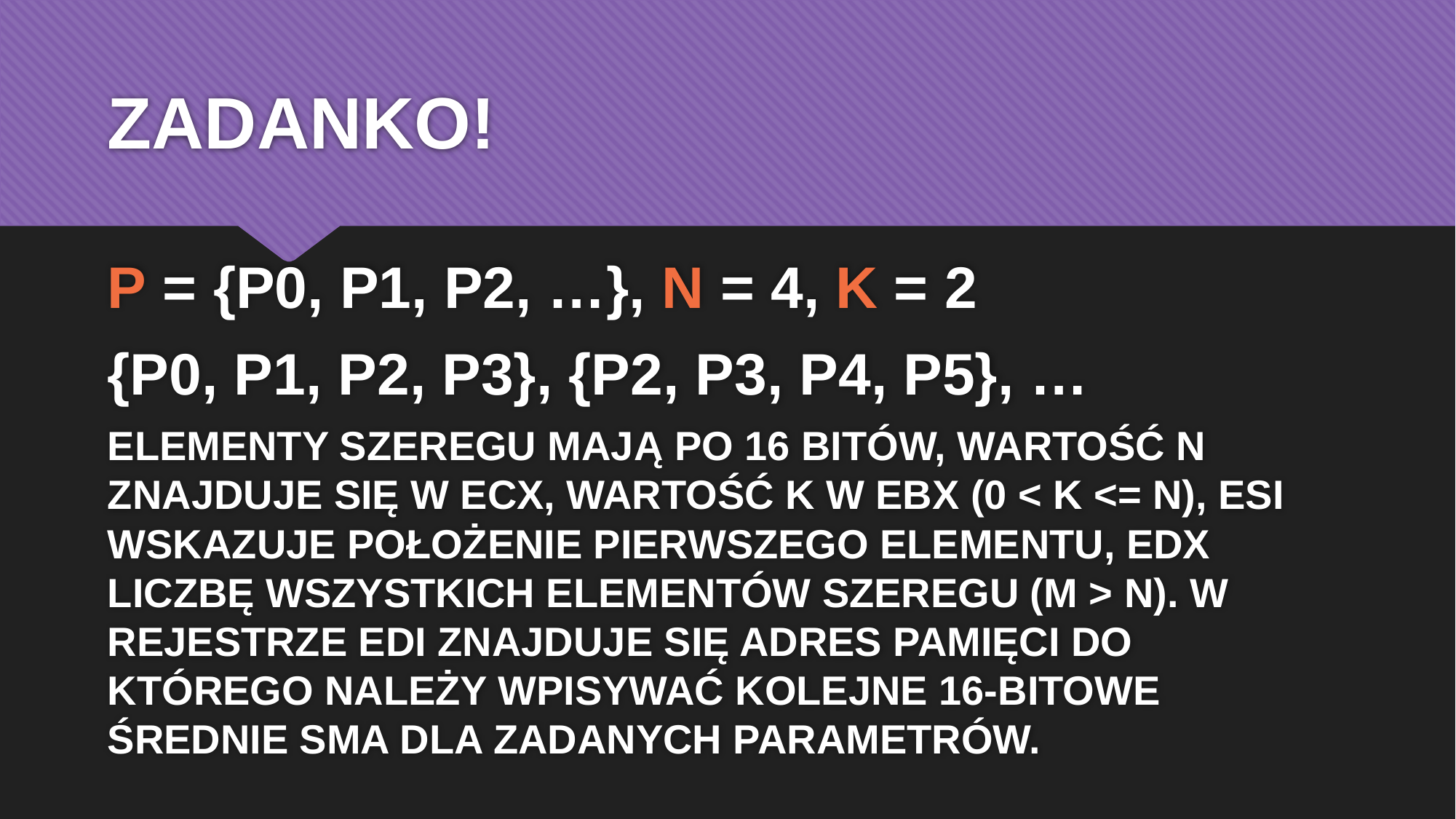

# ZADANKO!
P = {P0, P1, P2, …}, N = 4, K = 2
{P0, P1, P2, P3}, {P2, P3, P4, P5}, …
ELEMENTY SZEREGU MAJĄ PO 16 BITÓW, WARTOŚĆ N ZNAJDUJE SIĘ W ECX, WARTOŚĆ K W EBX (0 < K <= N), ESI WSKAZUJE POŁOŻENIE PIERWSZEGO ELEMENTU, EDX LICZBĘ WSZYSTKICH ELEMENTÓW SZEREGU (M > N). W REJESTRZE EDI ZNAJDUJE SIĘ ADRES PAMIĘCI DO KTÓREGO NALEŻY WPISYWAĆ KOLEJNE 16-BITOWE ŚREDNIE SMA DLA ZADANYCH PARAMETRÓW.